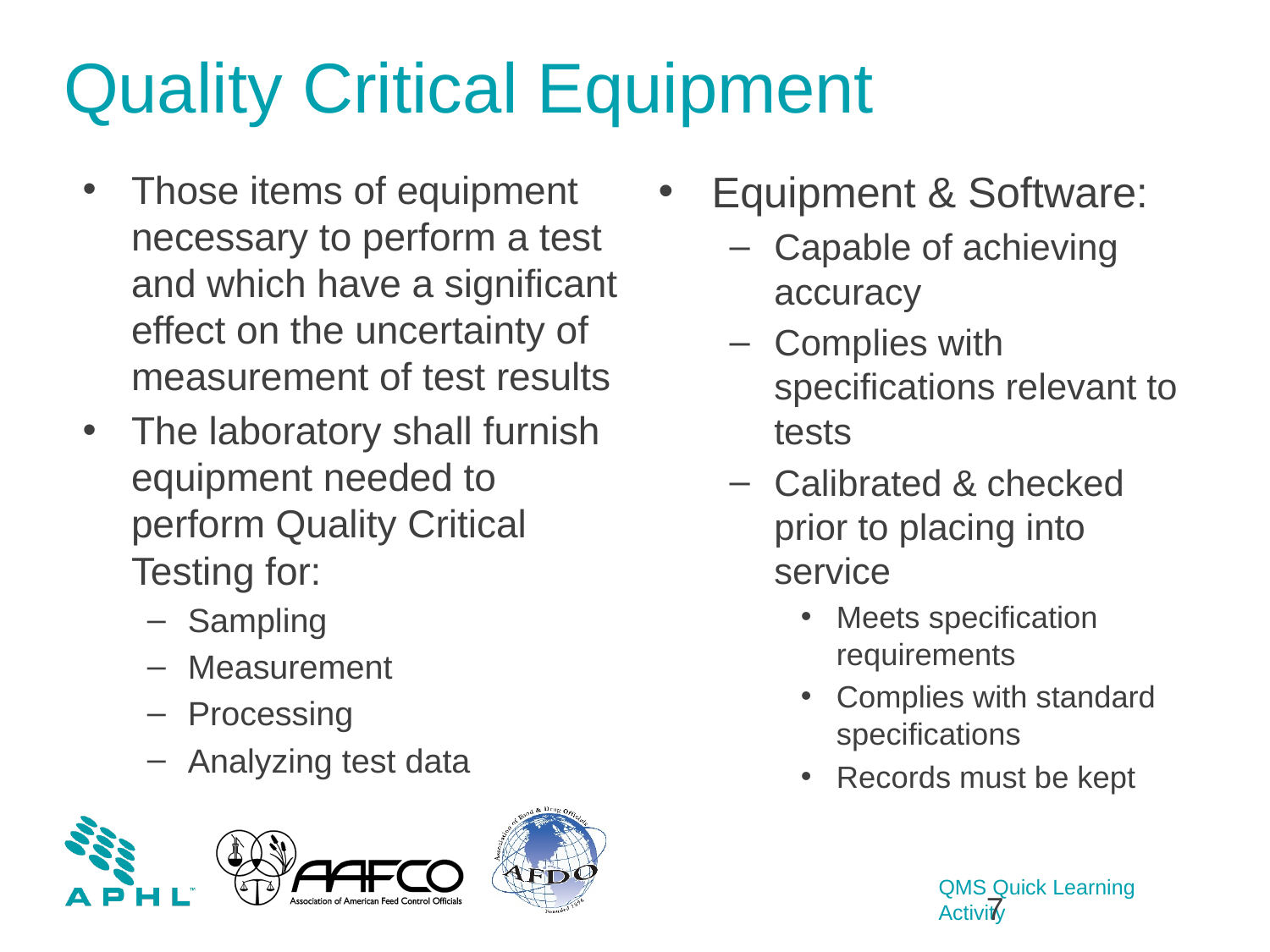

# Quality Critical Equipment
Equipment & Software:
Capable of achieving accuracy
Complies with specifications relevant to tests
Calibrated & checked prior to placing into service
Meets specification requirements
Complies with standard specifications
Records must be kept

Those items of equipment necessary to perform a test and which have a significant effect on the uncertainty of measurement of test results
The laboratory shall furnish equipment needed to perform Quality Critical Testing for:
Sampling
Measurement
Processing
Analyzing test data

7